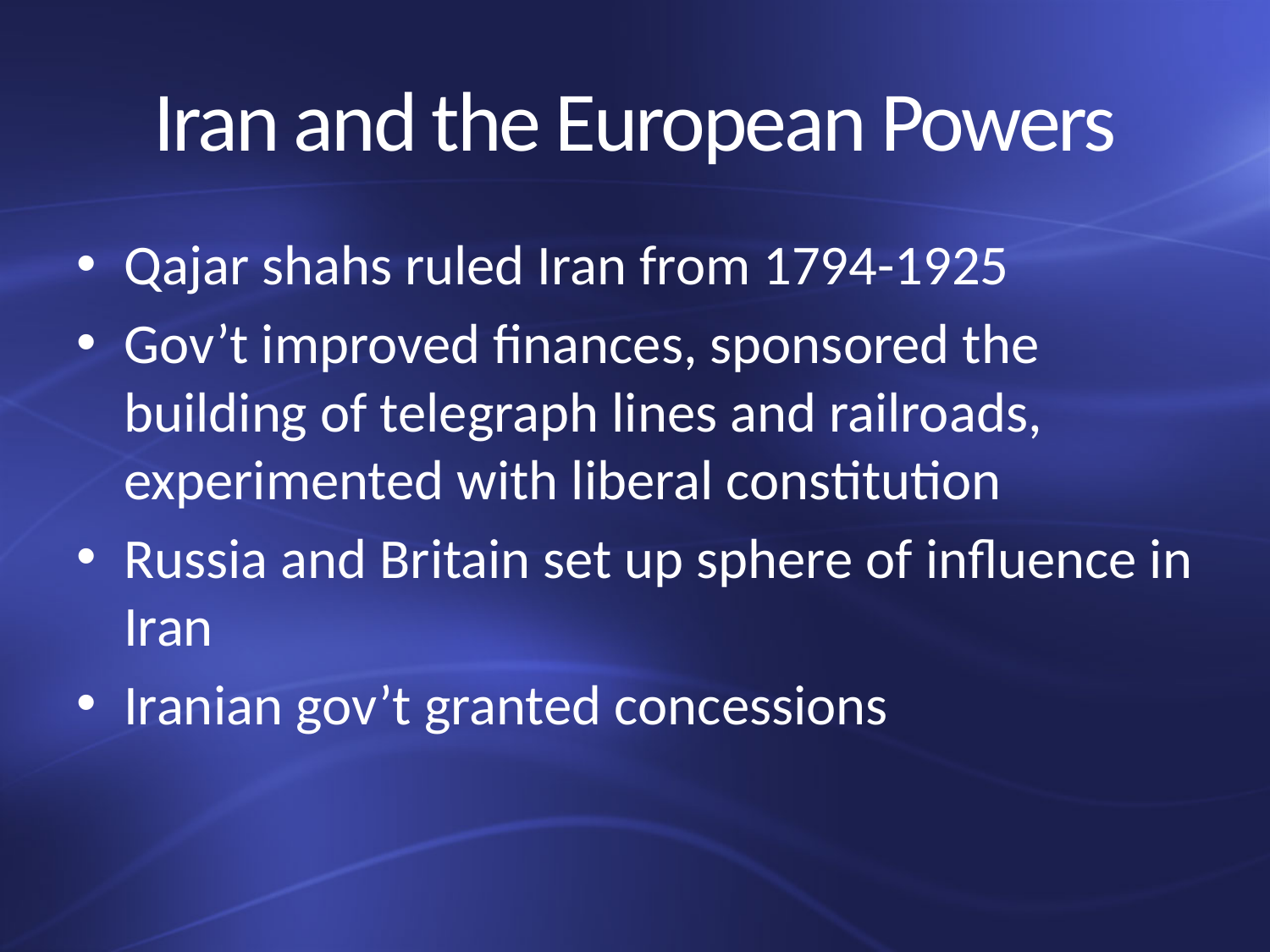

# Iran and the European Powers
Qajar shahs ruled Iran from 1794-1925
Gov’t improved finances, sponsored the building of telegraph lines and railroads, experimented with liberal constitution
Russia and Britain set up sphere of influence in Iran
Iranian gov’t granted concessions